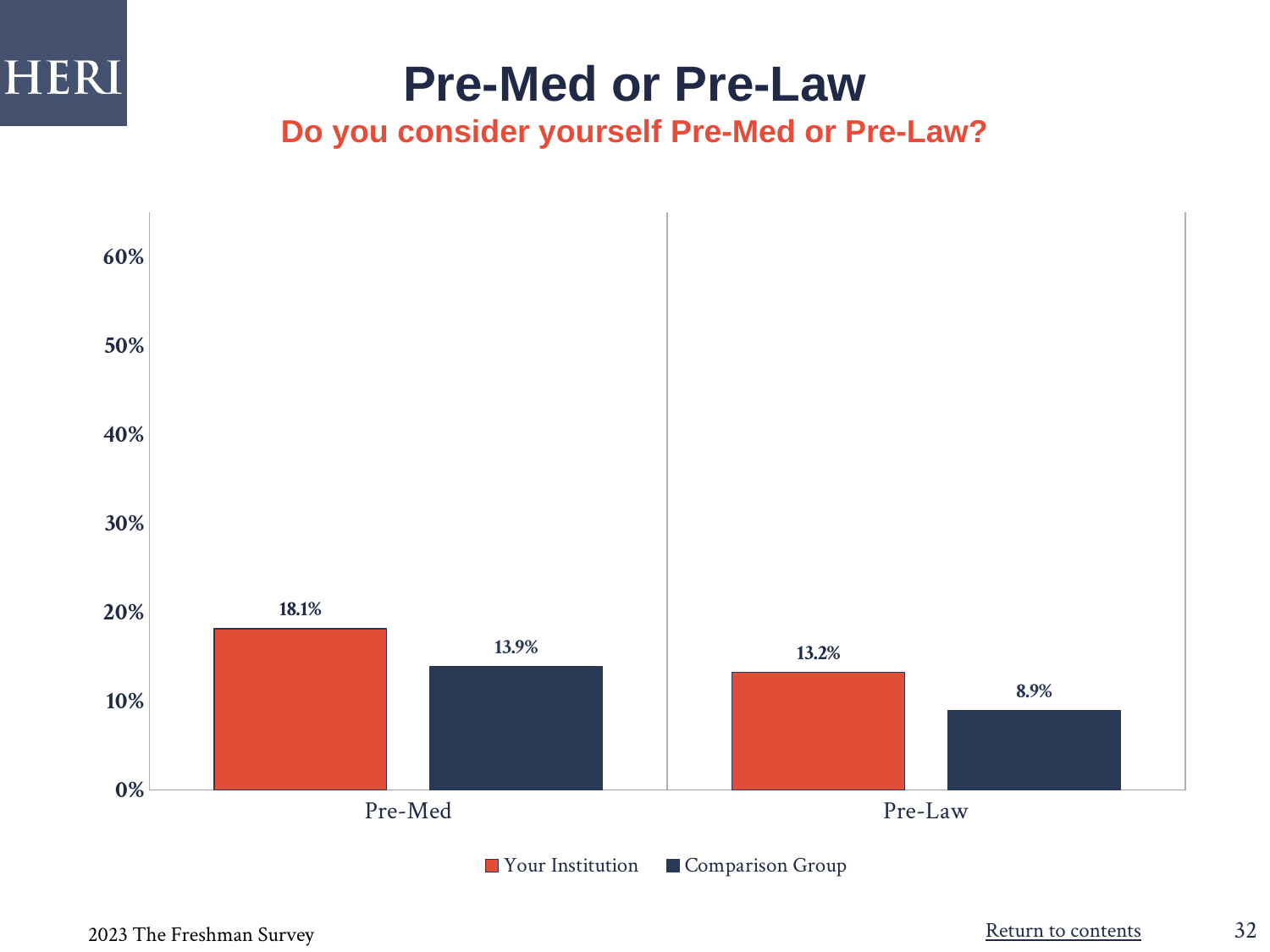

# Pre-Med or Pre-Law Do you consider yourself Pre-Med or Pre-Law?

### Chart

| Category | Your Institution | Comparison Group |
|---|---|---|
| Pre-Med | 0.1814 | 0.1388 |
| Pre-Law | 0.1324 | 0.0893 |
2023 The Freshman Survey
Return to contents
32